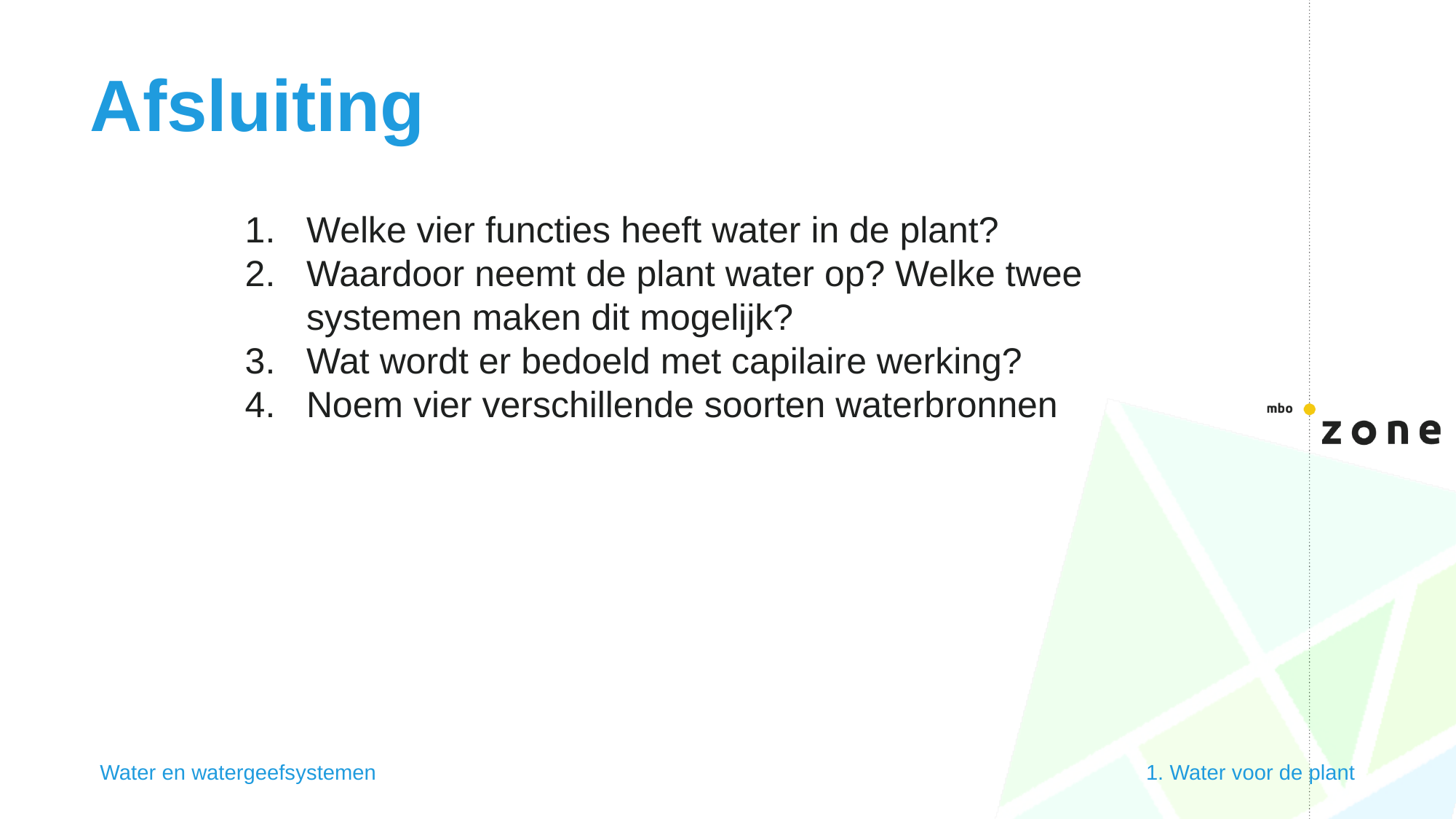

# Afsluiting
Welke vier functies heeft water in de plant?
Waardoor neemt de plant water op? Welke twee systemen maken dit mogelijk?
Wat wordt er bedoeld met capilaire werking?
Noem vier verschillende soorten waterbronnen
Water en watergeefsystemen
1. Water voor de plant